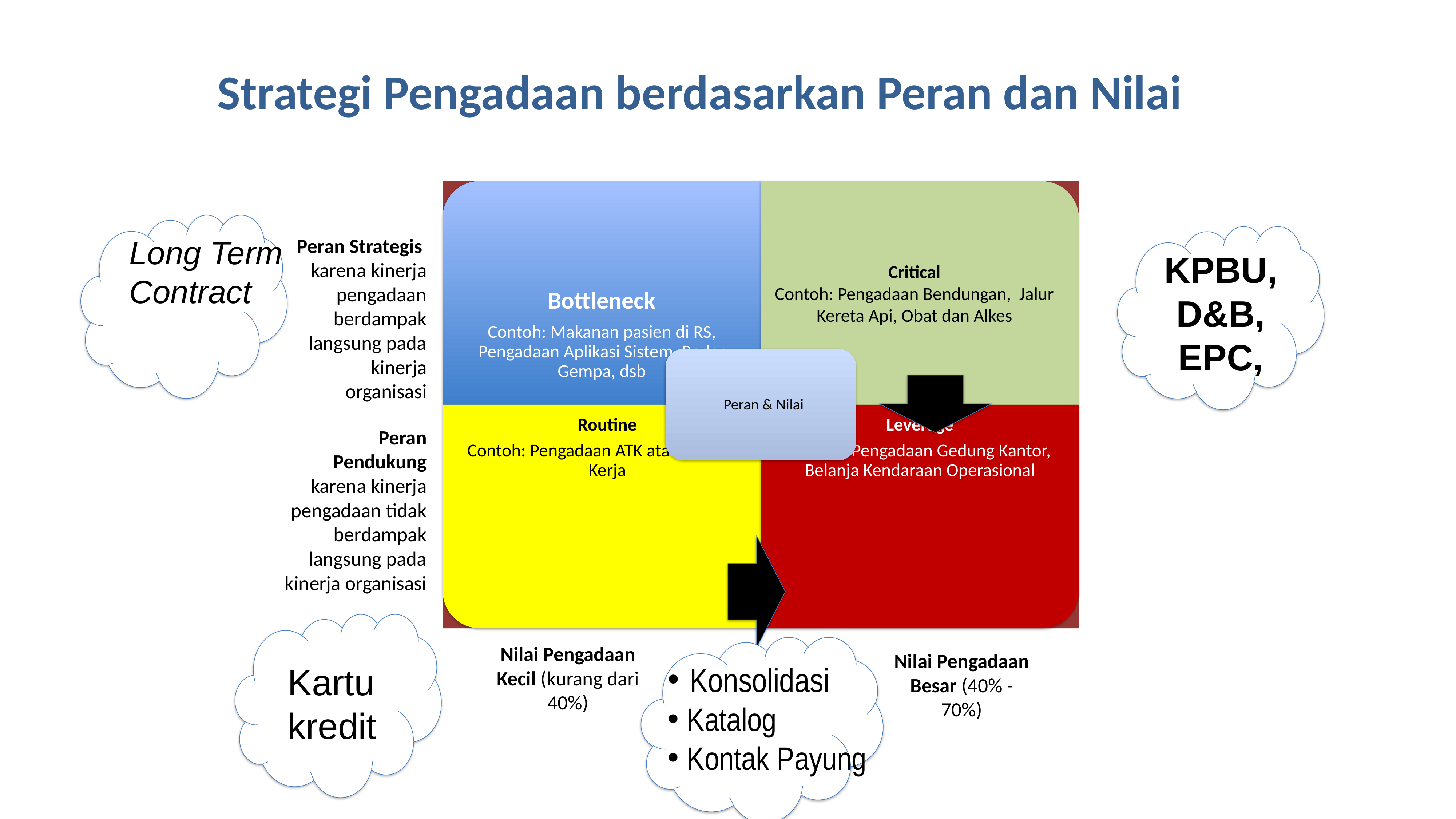

Strategi Pengadaan berdasarkan Peran dan Nilai

Bottleneck
Contoh: Makanan pasien di RS, Pengadaan Aplikasi Sistem, Radar Gempa, dsb
Critical
Contoh: Pengadaan Bendungan,  Jalur Kereta Api, Obat dan Alkes
Routine
Contoh: Pengadaan ATK atau Seragam Kerja
Leverage
Contoh: Pengadaan Gedung Kantor, Belanja Kendaraan Operasional
Peran & Nilai

Peran Strategis
karena kinerja pengadaan berdampak langsung pada kinerja organisasi

Long Term Contract
KPBU, D&B, EPC,

Peran Pendukung
karena kinerja pengadaan tidak berdampak langsung pada kinerja organisasi

Nilai Pengadaan Kecil (kurang dari 40%)
Nilai Pengadaan Besar (40% - 70%)
Konsolidasi
Katalog
Kontak Payung
Kartu kredit